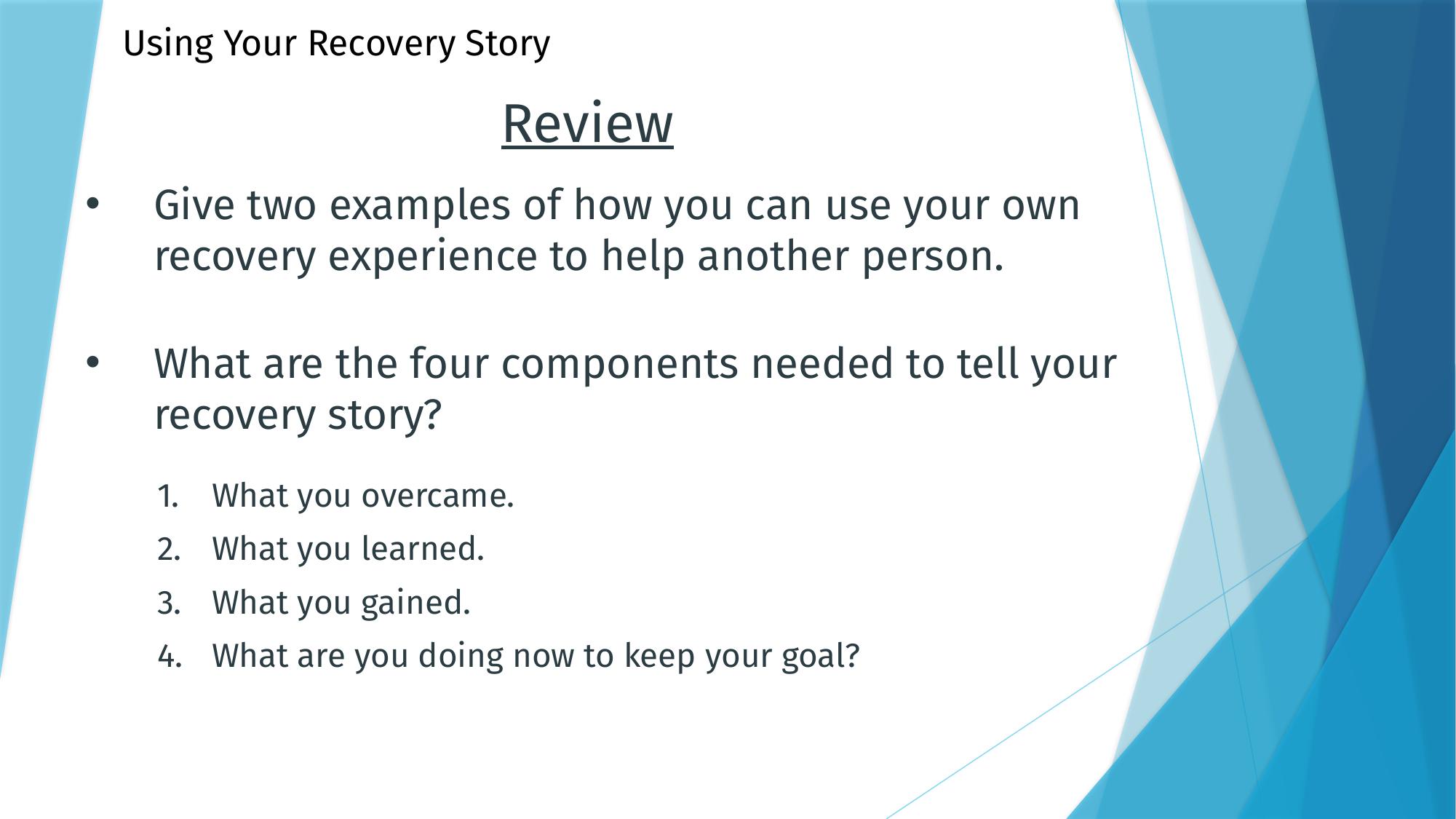

Using Your Recovery Story
# Review
Give two examples of how you can use your own recovery experience to help another person.
What are the four components needed to tell your recovery story?
What you overcame.
What you learned.
What you gained.
What are you doing now to keep your goal?